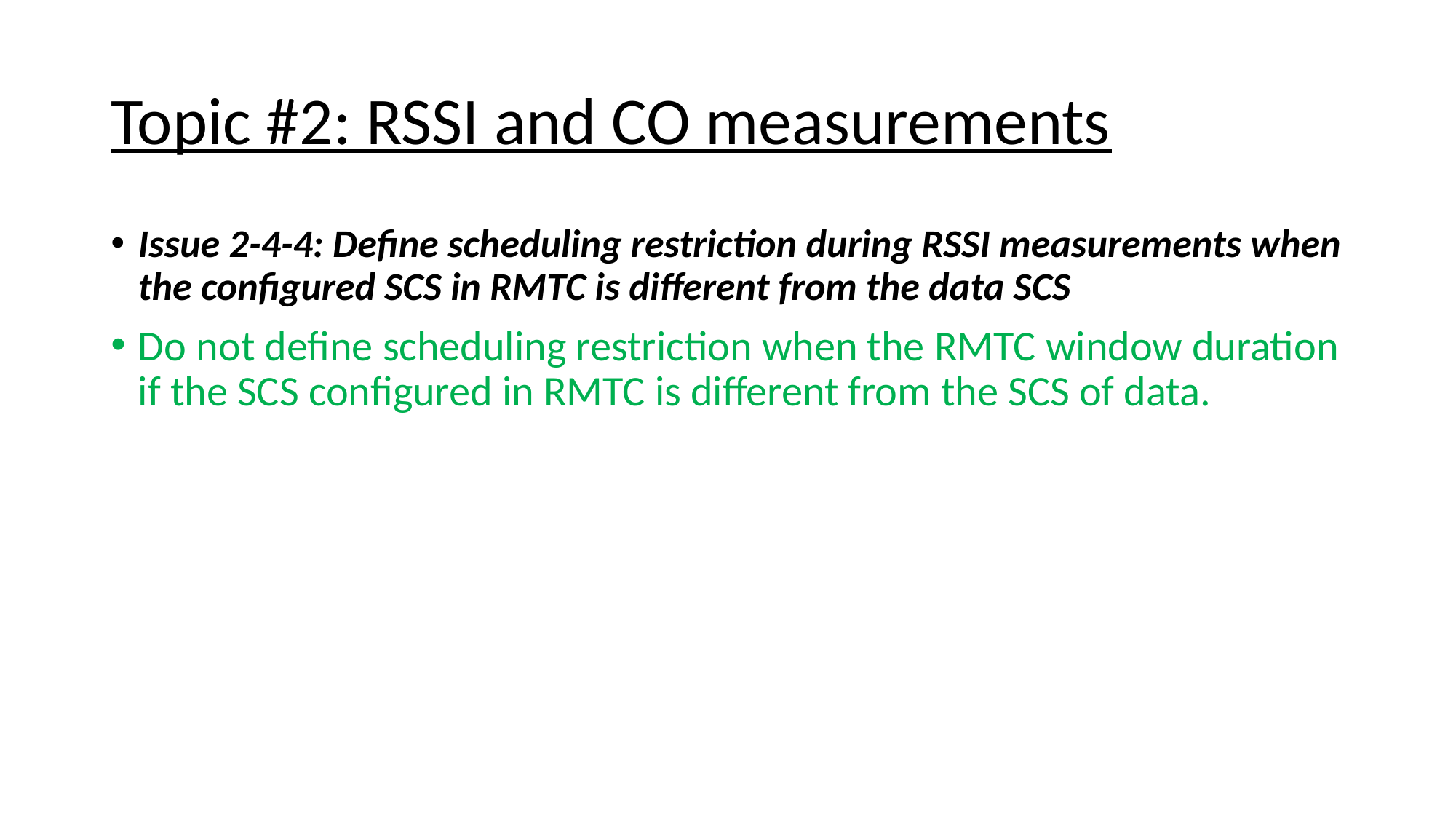

# Topic #2: RSSI and CO measurements
Issue 2-4-4: Define scheduling restriction during RSSI measurements when the configured SCS in RMTC is different from the data SCS
Do not define scheduling restriction when the RMTC window duration if the SCS configured in RMTC is different from the SCS of data.